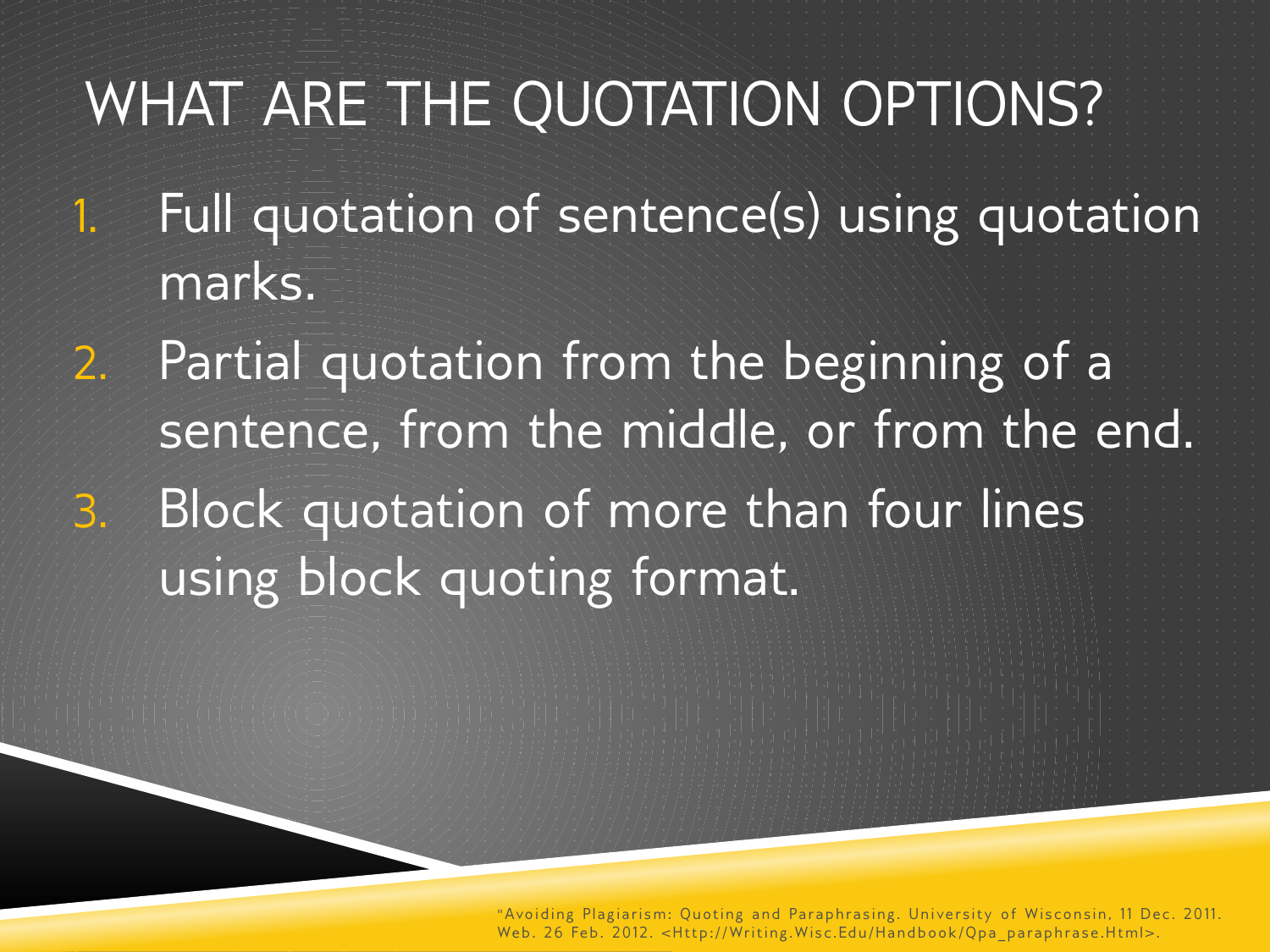

What are the quotation options?
Full quotation of sentence(s) using quotation marks.
Partial quotation from the beginning of a sentence, from the middle, or from the end.
Block quotation of more than four lines using block quoting format.
"Avoiding Plagiarism: Quoting and Paraphrasing. University of Wisconsin, 11 Dec. 2011. Web. 26 Feb. 2012. <Http://Writing.Wisc.Edu/Handbook/Qpa_paraphrase.Html>.